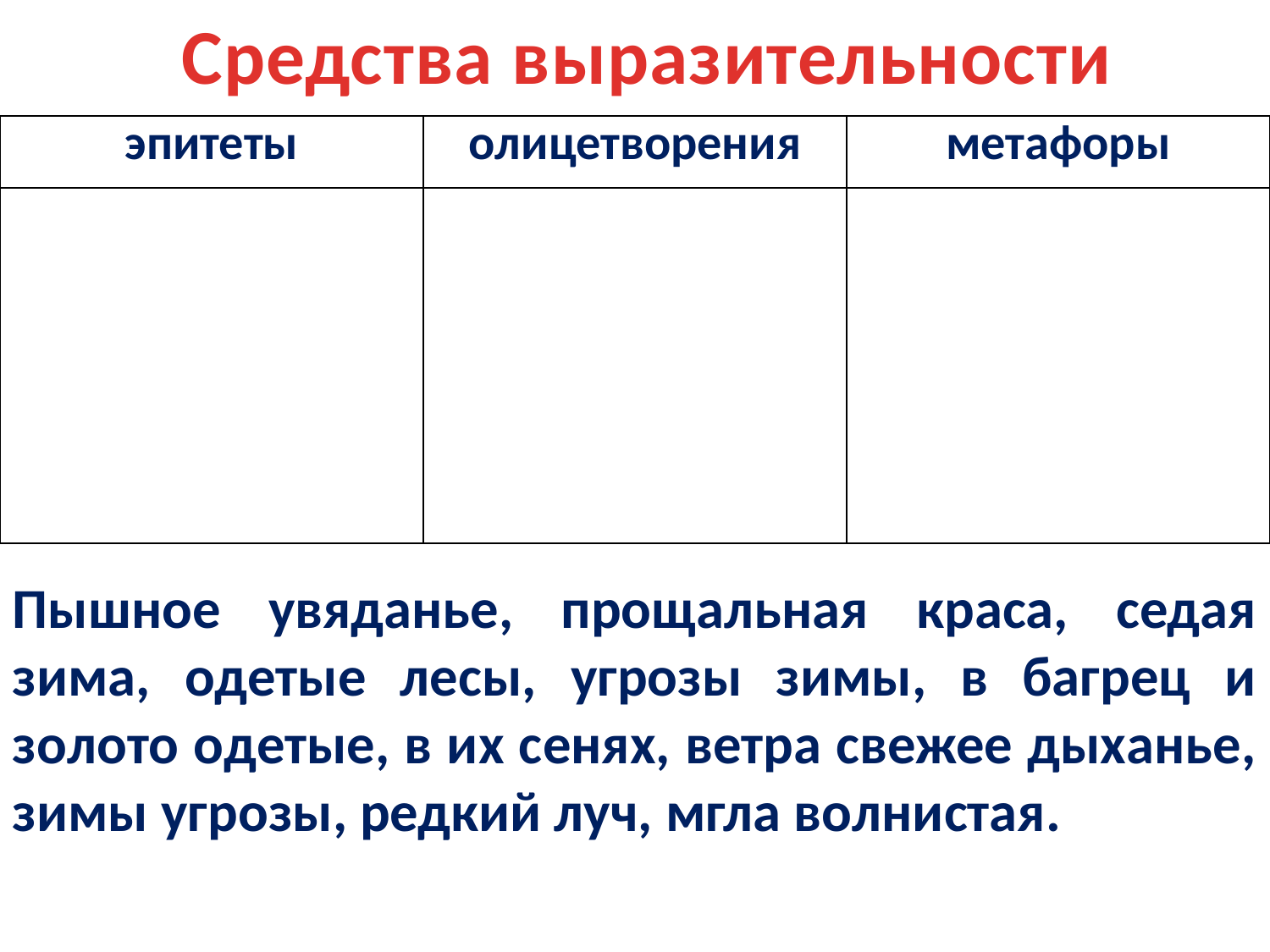

Средства выразительности
| эпитеты | олицетворения | метафоры |
| --- | --- | --- |
|  |  |  |
Пышное увяданье, прощальная краса, седая зима, одетые лесы, угрозы зимы, в багрец и золото одетые, в их сенях, ветра свежее дыханье, зимы угрозы, редкий луч, мгла волнистая.